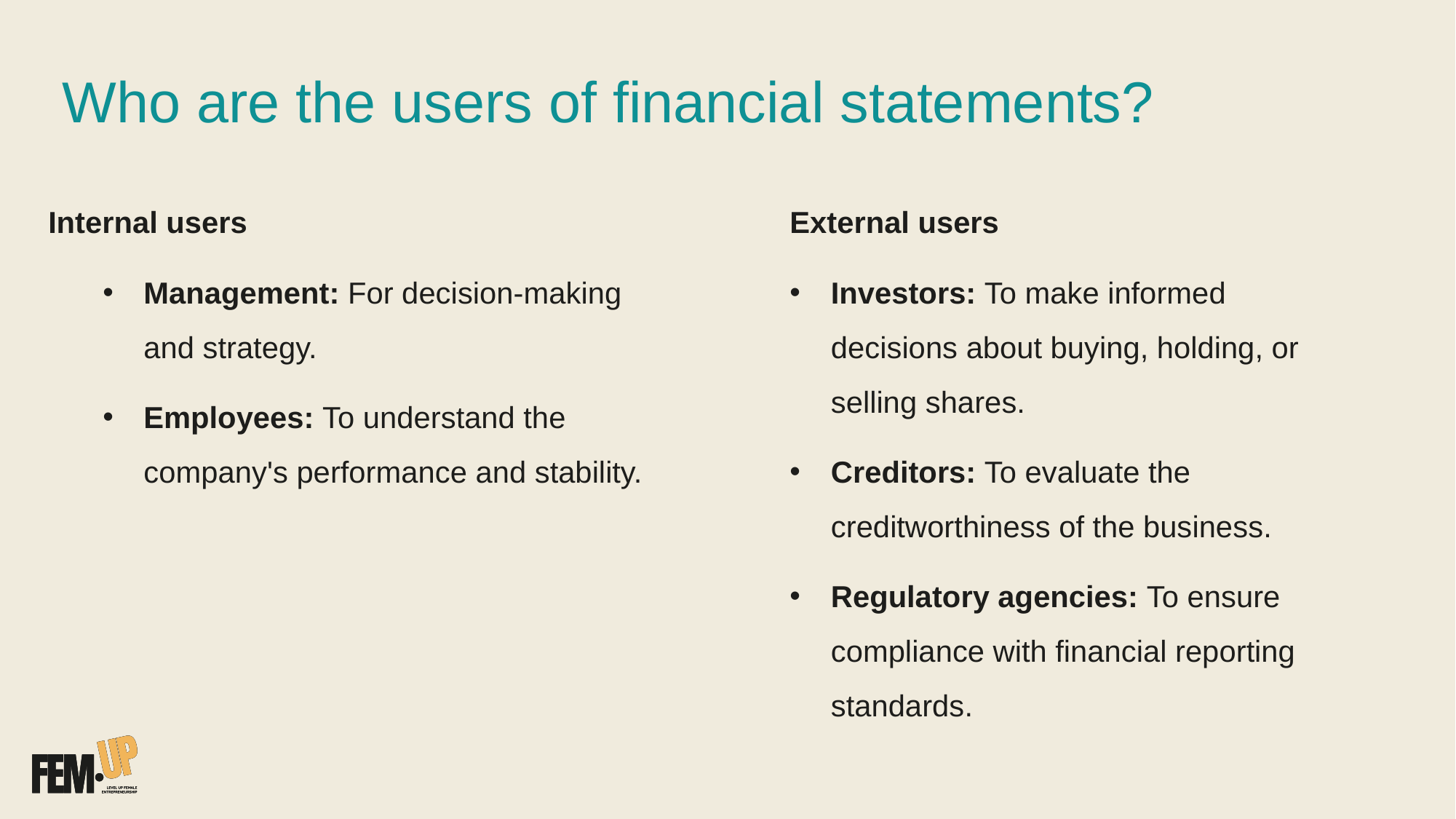

# Who are the users of financial statements?
External users
Investors: To make informed decisions about buying, holding, or selling shares.
Creditors: To evaluate the creditworthiness of the business.
Regulatory agencies: To ensure compliance with financial reporting standards.

Internal users
Management: For decision-making and strategy.
Employees: To understand the company's performance and stability.